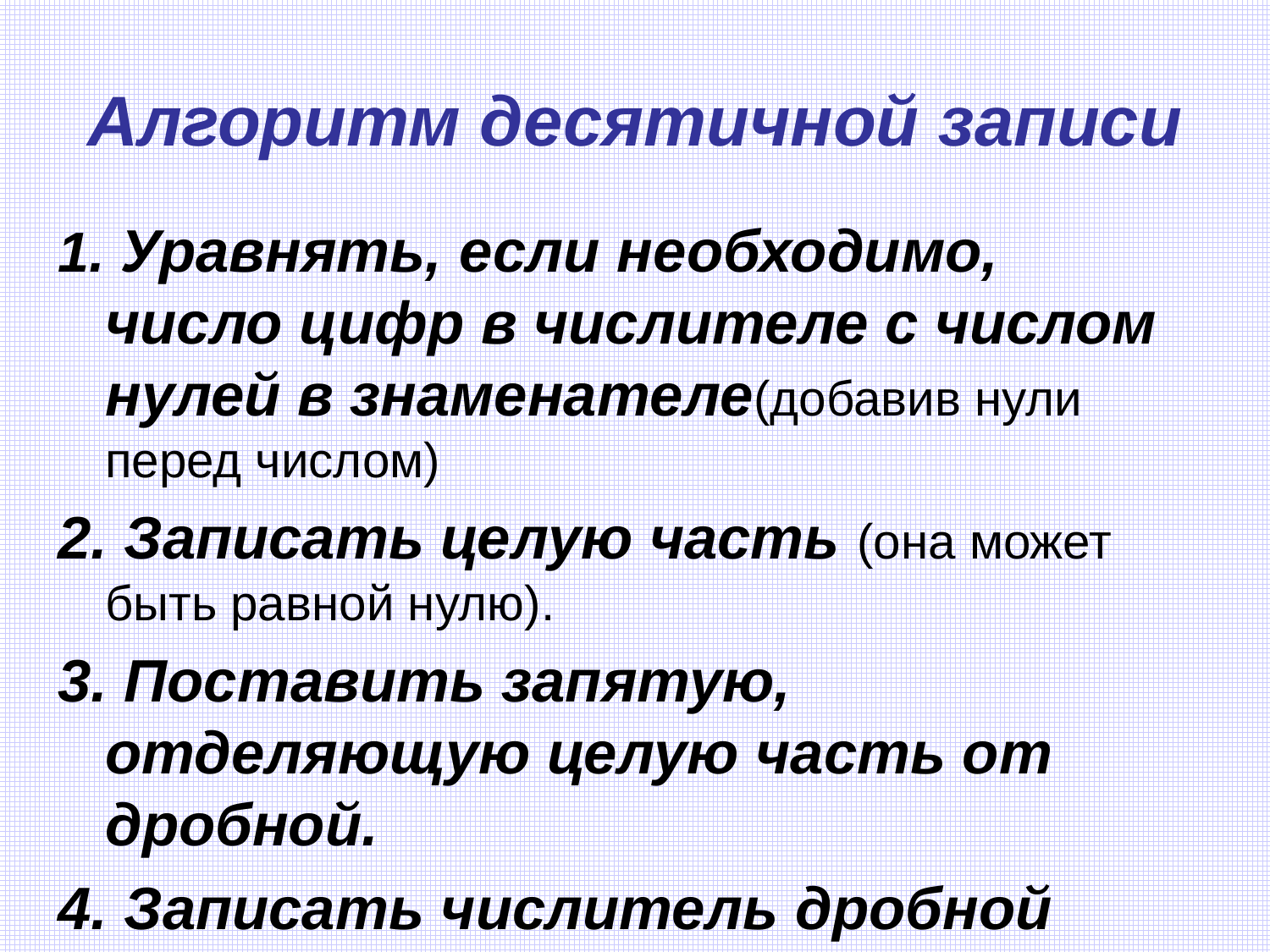

# Алгоритм десятичной записи
1. Уравнять, если необходимо, число цифр в числителе с числом нулей в знаменателе(добавив нули перед числом)
2. Записать целую часть (она может быть равной нулю).
3. Поставить запятую,  отделяющую целую часть от дробной.
4. Записать числитель дробной части.